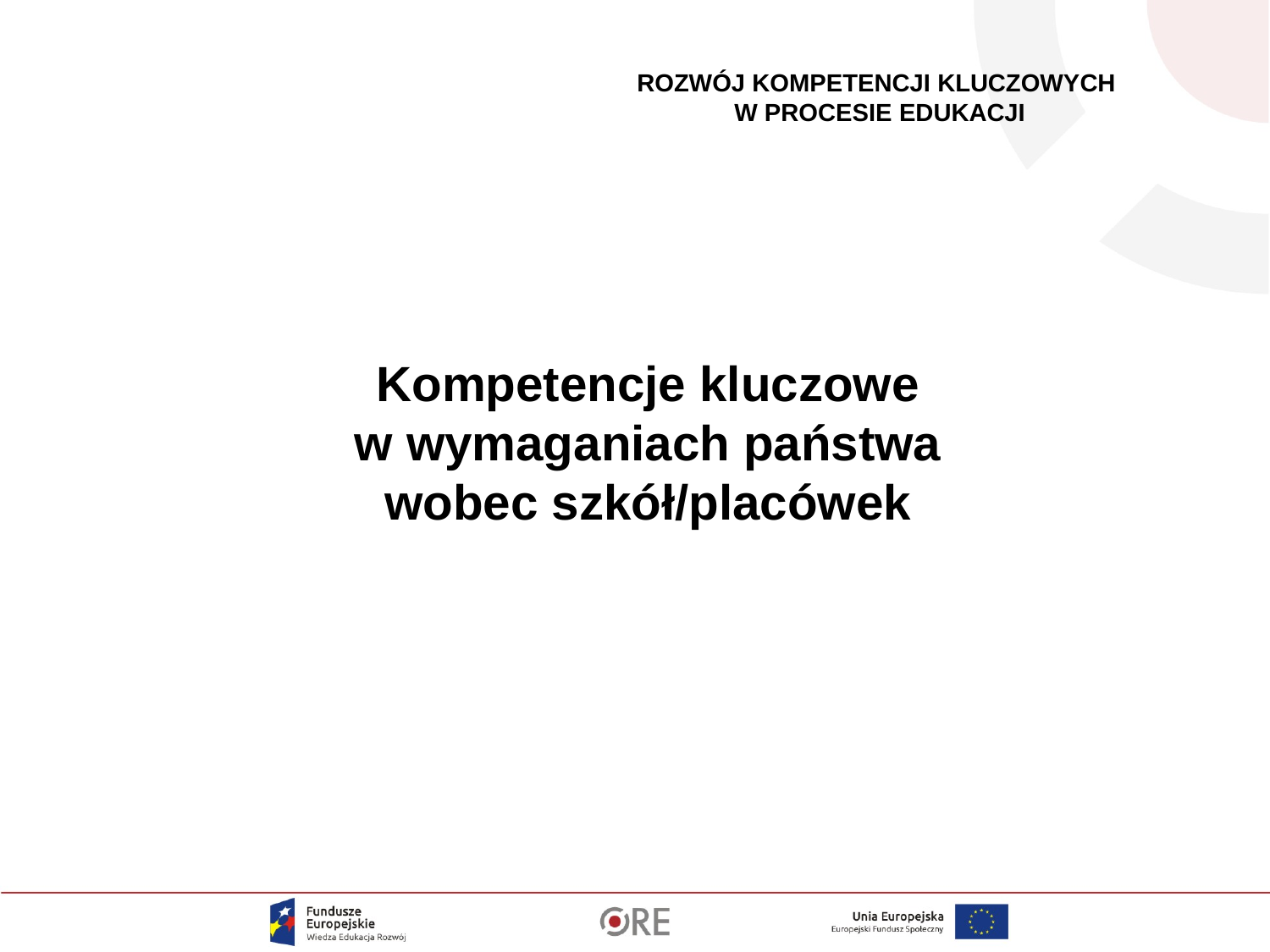

ROZWÓJ KOMPETENCJI KLUCZOWYCH
W PROCESIE EDUKACJI
Kompetencje kluczowe
w wymaganiach państwa
wobec szkół/placówek